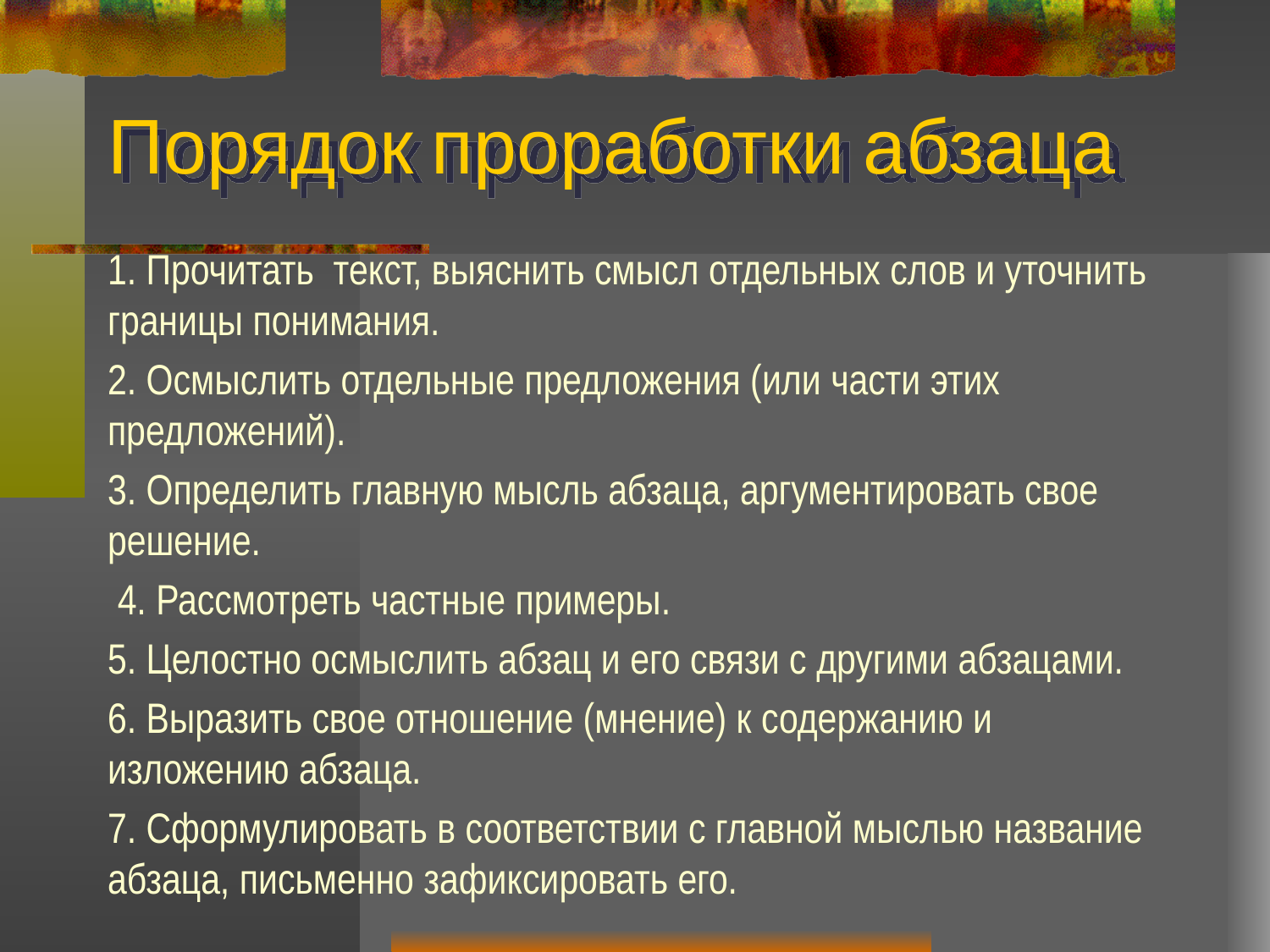

# Порядок проработки абзаца
1. Прочитать  текст, выяснить смысл отдельных слов и уточнить границы понимания.
2. Осмыслить отдельные предложения (или части этих предложений).
3. Определить главную мысль абзаца, аргументировать свое решение.
 4. Рассмотреть частные примеры.
5. Целостно осмыслить абзац и его связи с другими абзацами.
6. Выразить свое отношение (мнение) к содержанию и изложению абзаца.
7. Сформулировать в соответствии с главной мыслью название абзаца, письменно зафиксировать его.